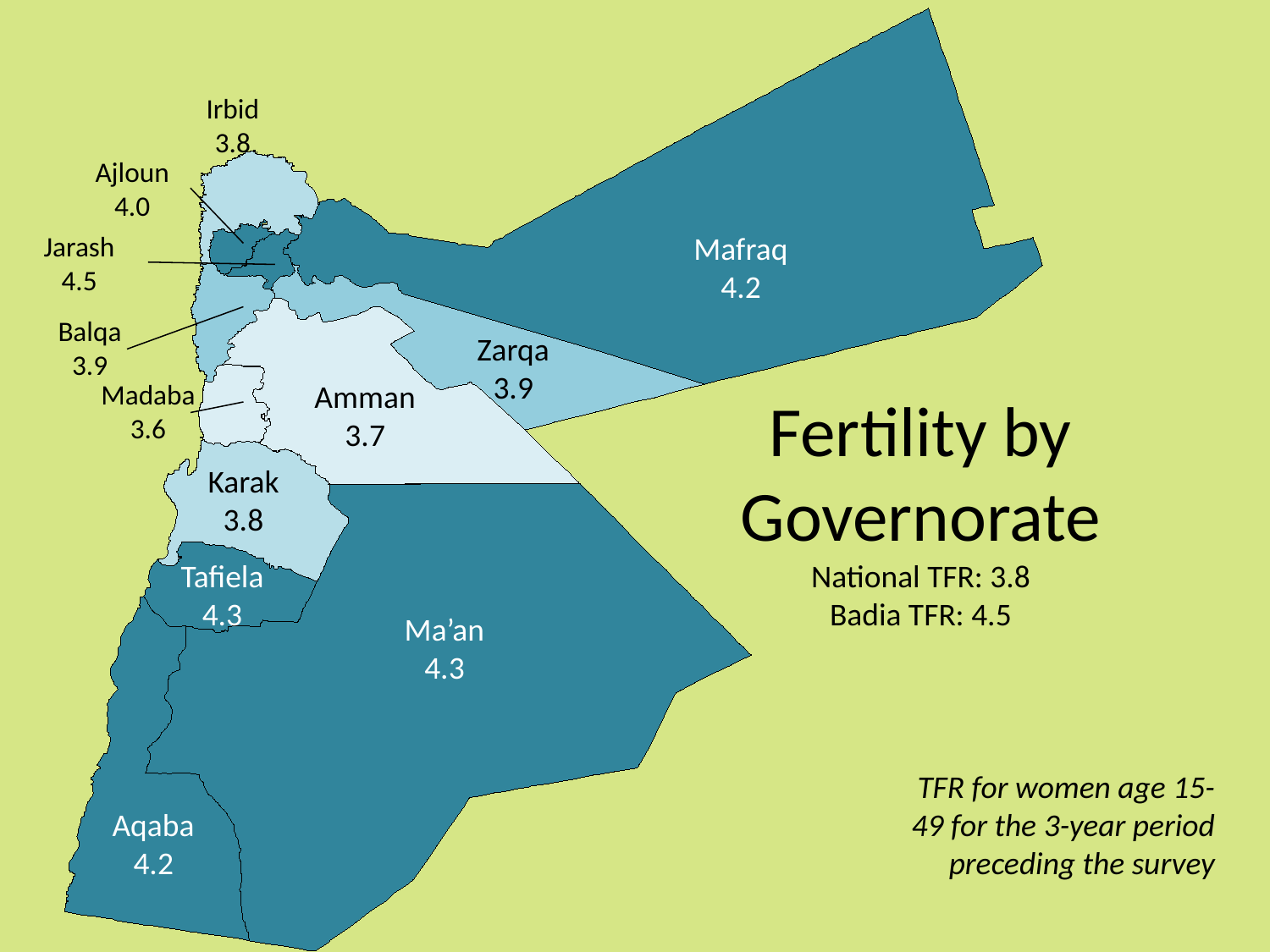

Irbid
3.8

Ajloun
4.0
Jarash
4.5
Mafraq
4.2
Balqa
3.9
Zarqa
3.9
Madaba
3.6
Amman
3.7
# Fertility by Governorate
Karak
3.8
Tafiela
4.3
National TFR: 3.8
Badia TFR: 4.5
Ma’an
4.3
TFR for women age 15-49 for the 3-year period preceding the survey
Aqaba
4.2